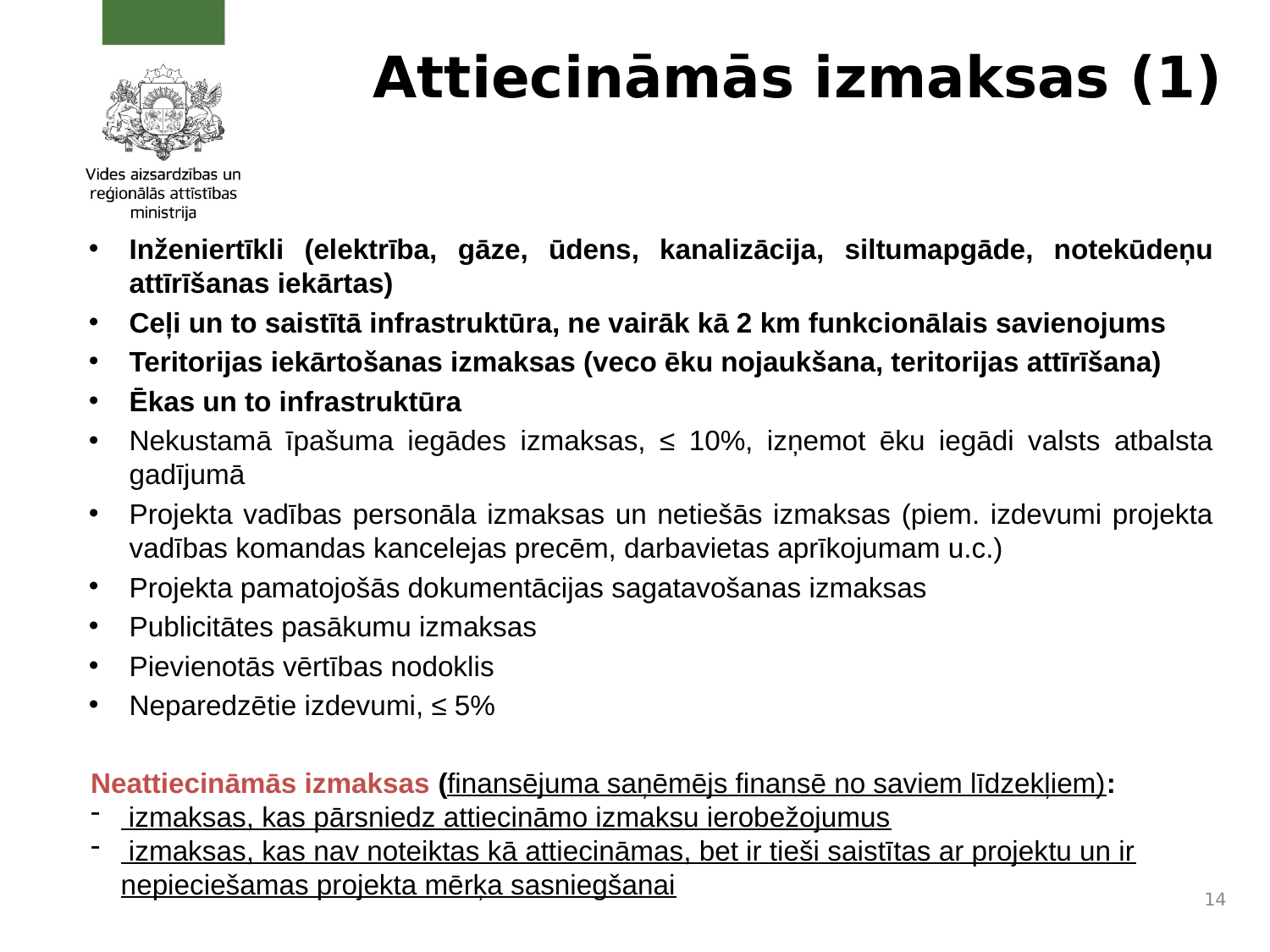

# Attiecināmās izmaksas (1)
Inženiertīkli (elektrība, gāze, ūdens, kanalizācija, siltumapgāde, notekūdeņu attīrīšanas iekārtas)
Ceļi un to saistītā infrastruktūra, ne vairāk kā 2 km funkcionālais savienojums
Teritorijas iekārtošanas izmaksas (veco ēku nojaukšana, teritorijas attīrīšana)
Ēkas un to infrastruktūra
Nekustamā īpašuma iegādes izmaksas, ≤ 10%, izņemot ēku iegādi valsts atbalsta gadījumā
Projekta vadības personāla izmaksas un netiešās izmaksas (piem. izdevumi projekta vadības komandas kancelejas precēm, darbavietas aprīkojumam u.c.)
Projekta pamatojošās dokumentācijas sagatavošanas izmaksas
Publicitātes pasākumu izmaksas
Pievienotās vērtības nodoklis
Neparedzētie izdevumi, ≤ 5%

Neattiecināmās izmaksas (finansējuma saņēmējs finansē no saviem līdzekļiem):
 izmaksas, kas pārsniedz attiecināmo izmaksu ierobežojumus
 izmaksas, kas nav noteiktas kā attiecināmas, bet ir tieši saistītas ar projektu un ir nepieciešamas projekta mērķa sasniegšanai

14